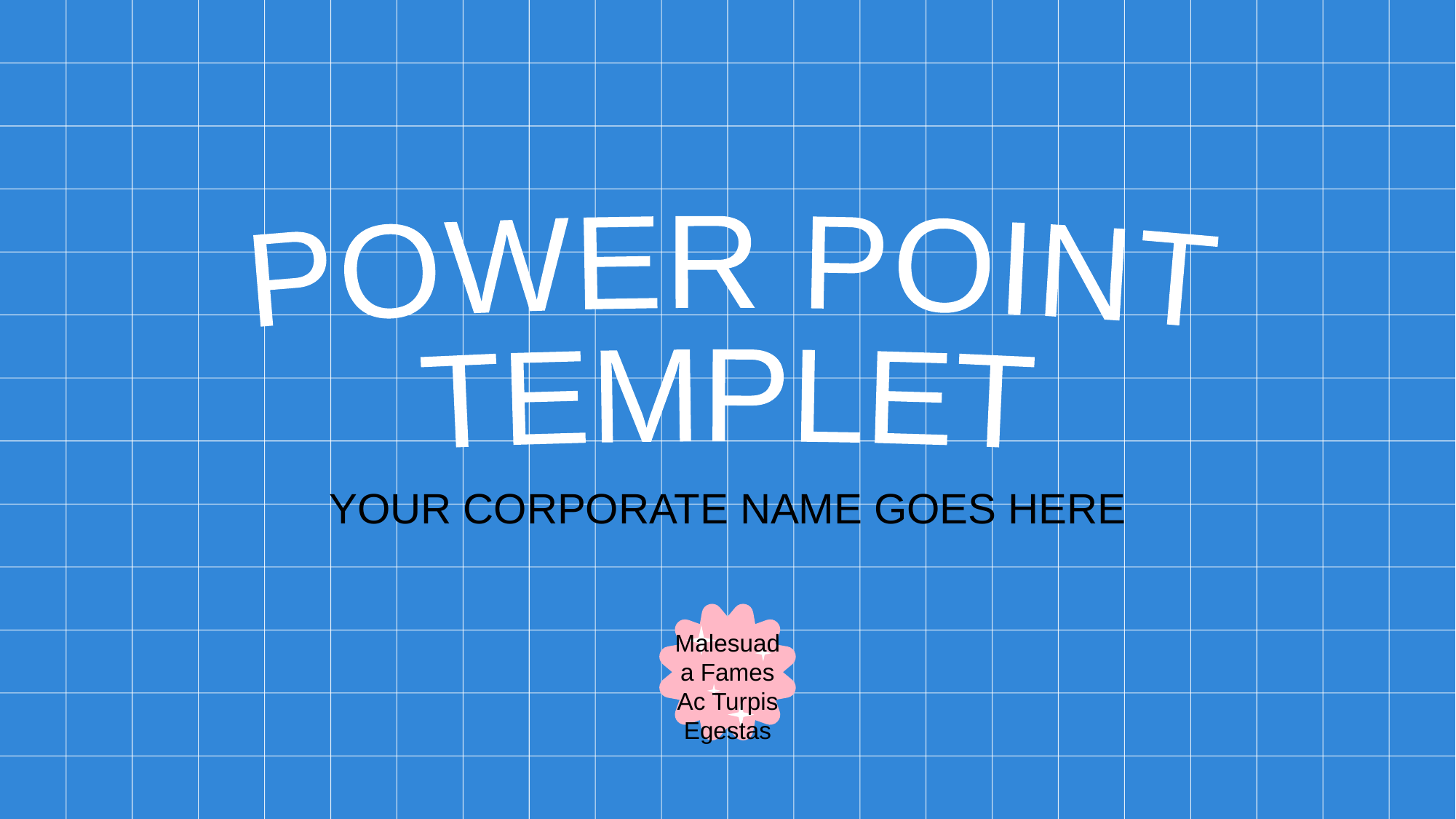

POWER POINT
TEMPLET
YOUR CORPORATE NAME GOES HERE

Malesuada Fames Ac Turpis Egestas